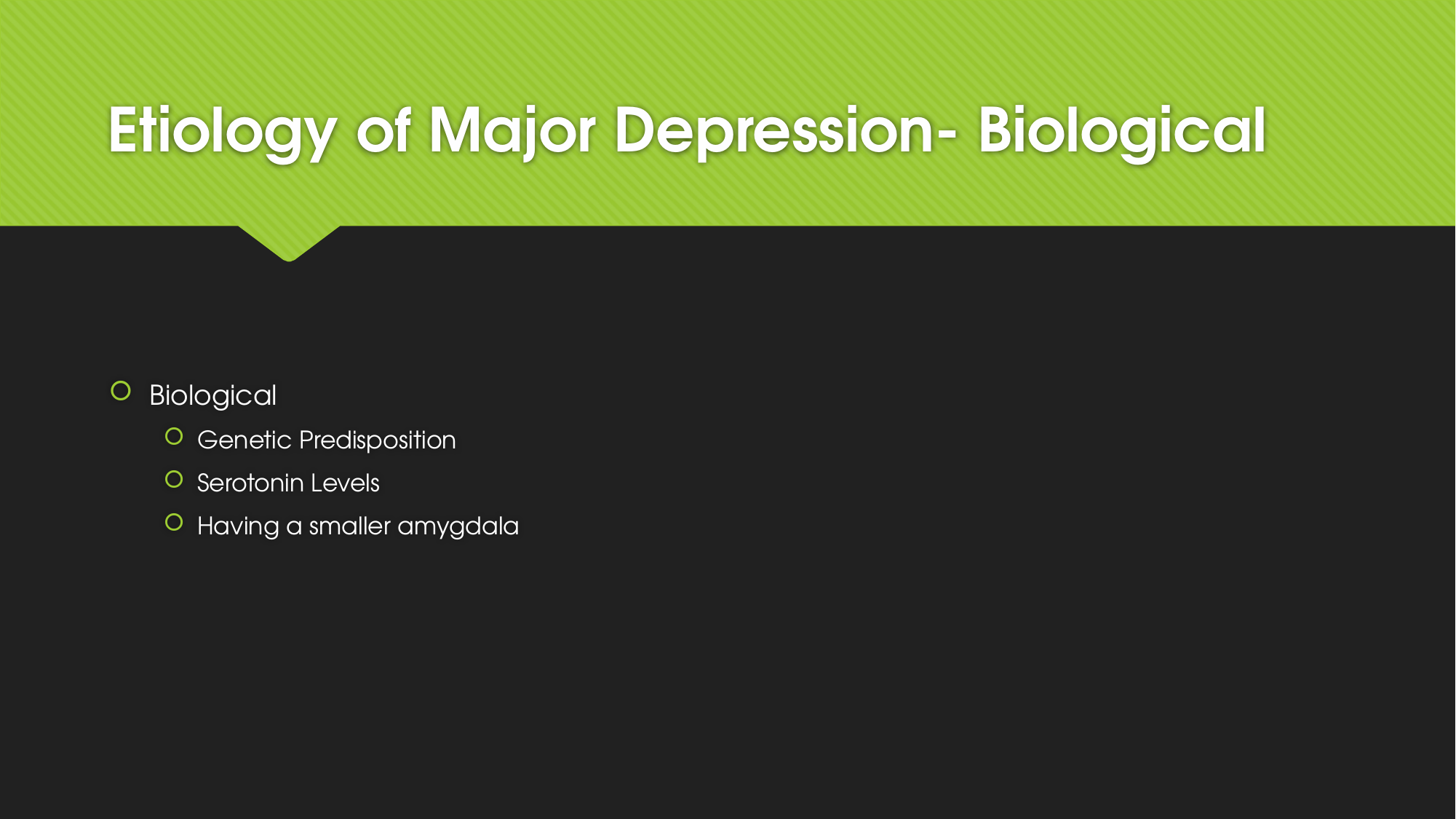

# Etiology of Major Depression- Biological
Biological
Genetic Predisposition
Serotonin Levels
Having a smaller amygdala